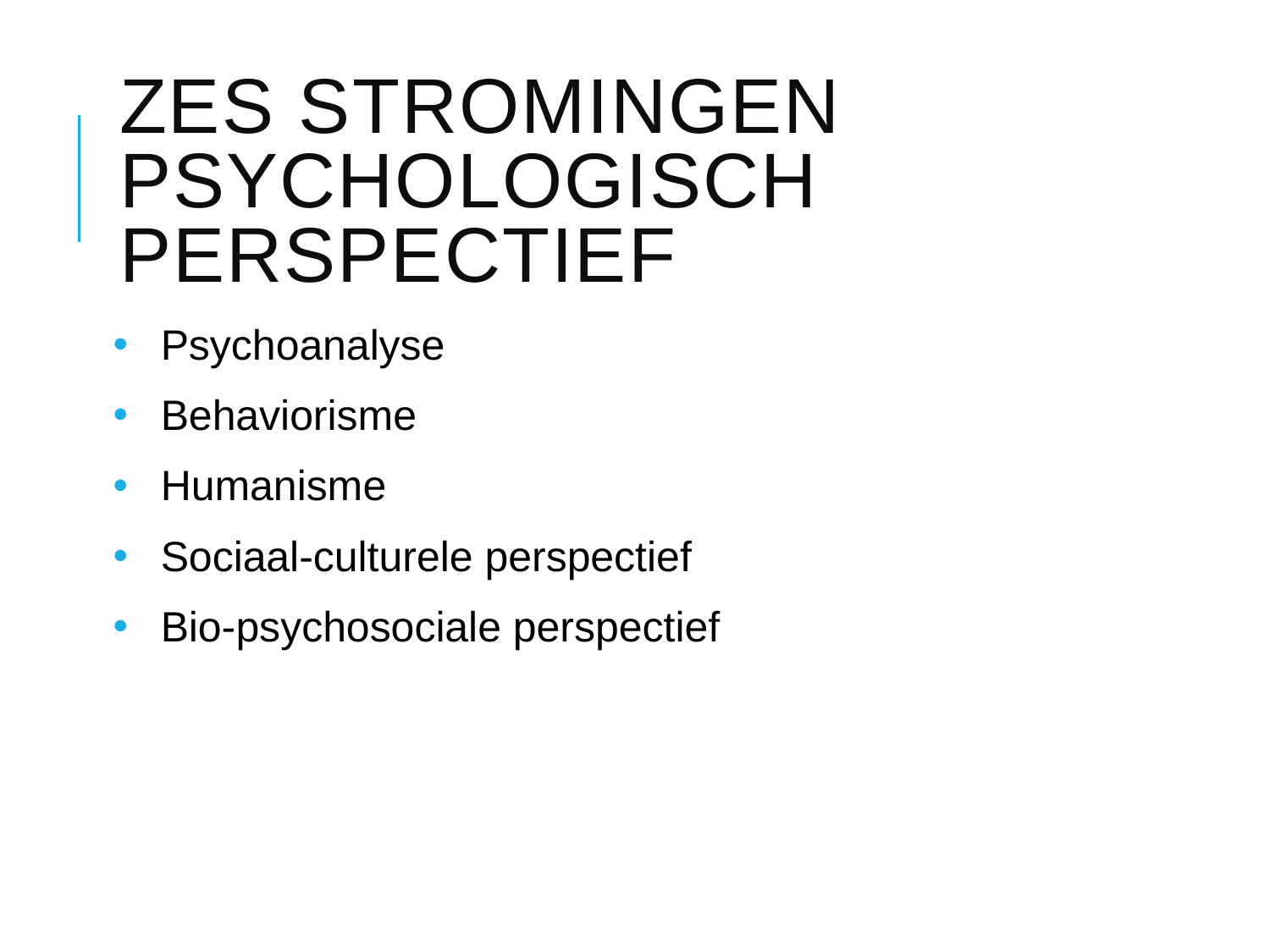

# Zes stromingen Psychologisch perspectief
Psychoanalyse
Behaviorisme
Humanisme
Sociaal-culturele perspectief
Bio-psychosociale perspectief